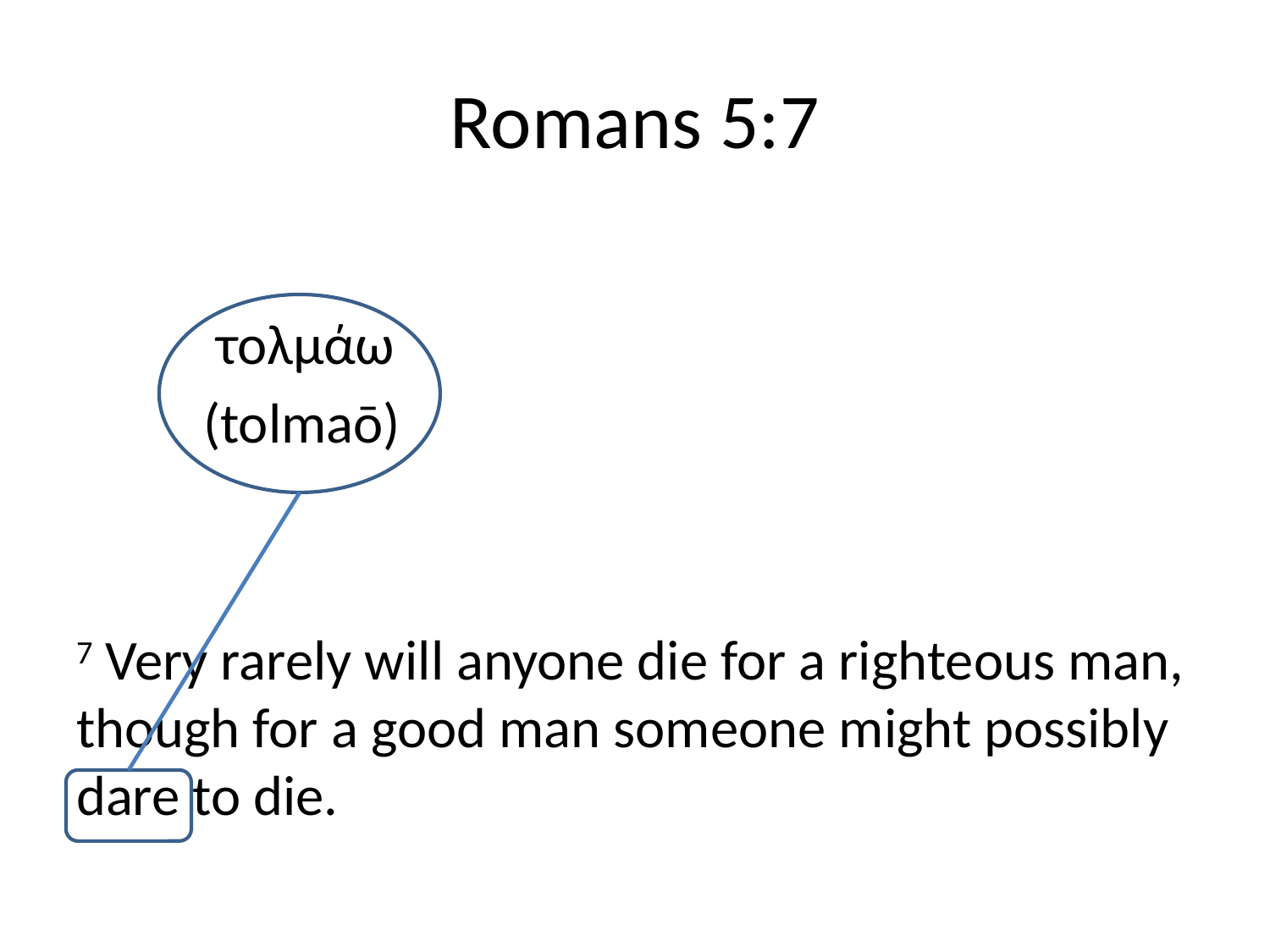

# Romans 5:7

	 τολμάω
	(tolmaō)

7 Very rarely will anyone die for a righteous man, though for a good man someone might possibly dare to die.